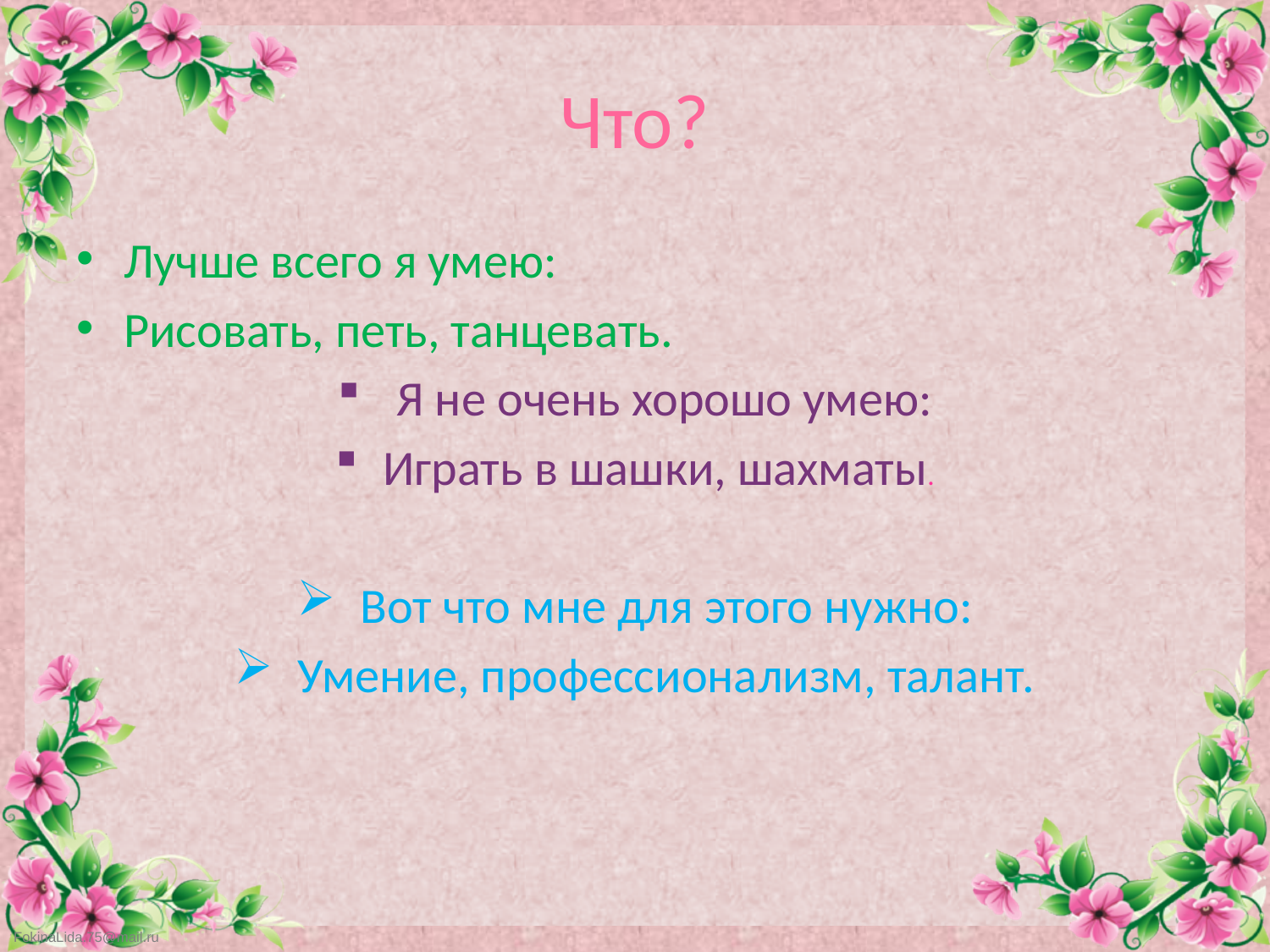

# Что?
Лучше всего я умею:
Рисовать, петь, танцевать.
 Я не очень хорошо умею:
Играть в шашки, шахматы.

Вот что мне для этого нужно:
Умение, профессионализм, талант.